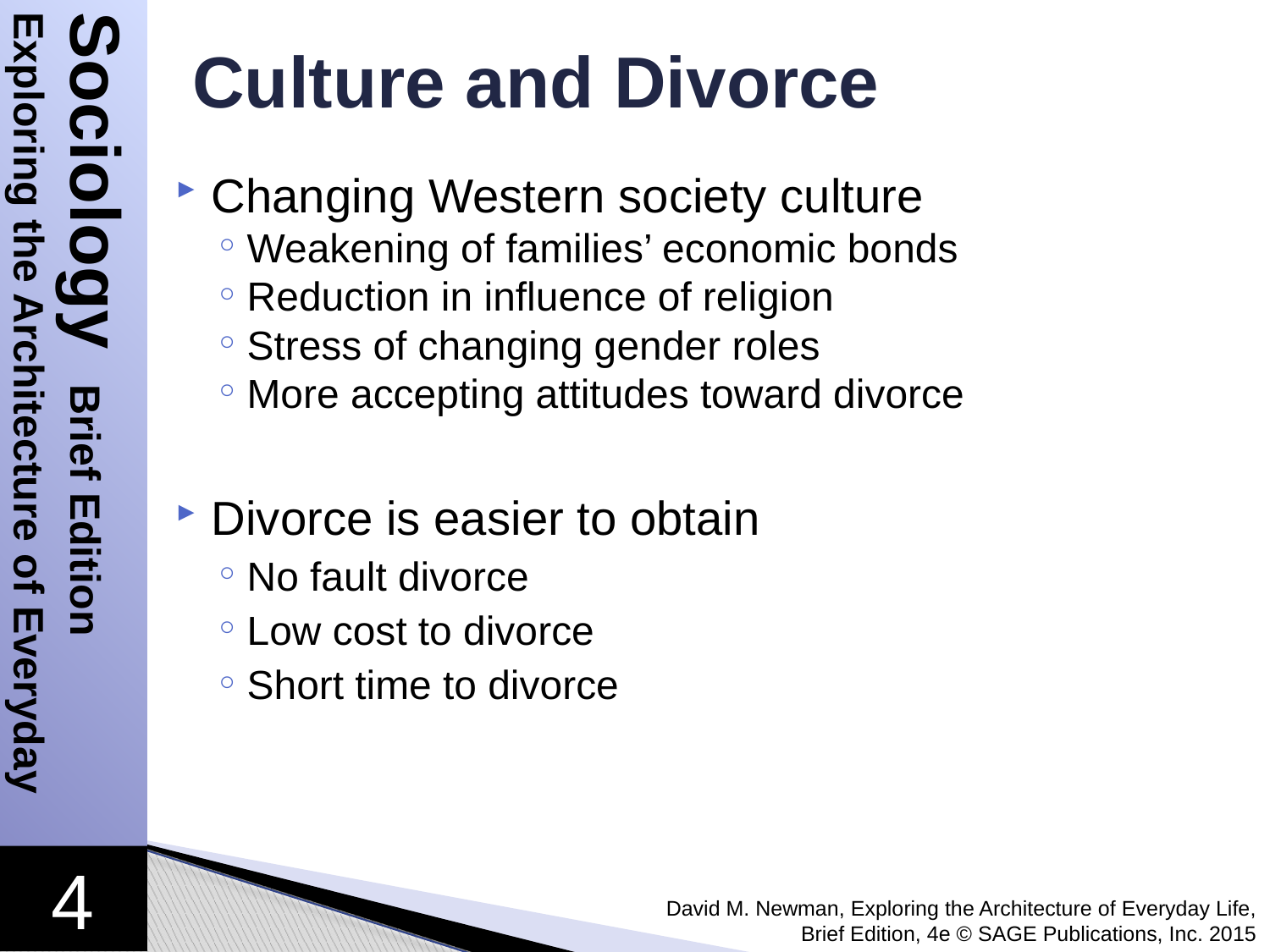

# Culture and Divorce
Changing Western society culture
Weakening of families’ economic bonds
Reduction in influence of religion
Stress of changing gender roles
More accepting attitudes toward divorce

Divorce is easier to obtain
No fault divorce
Low cost to divorce
Short time to divorce

David M. Newman, Exploring the Architecture of Everyday Life, Brief Edition, 4e © SAGE Publications, Inc. 2015